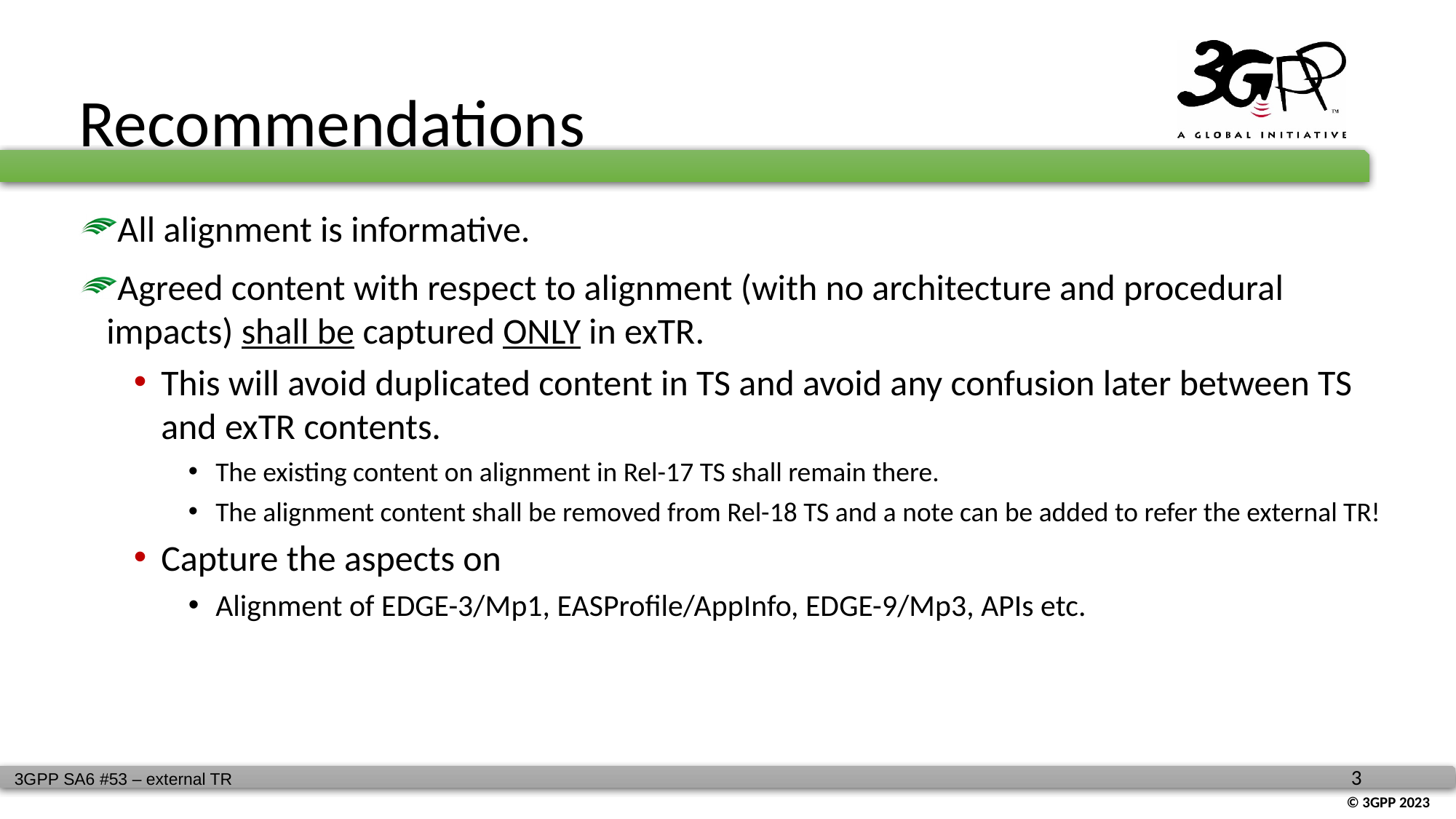

# Recommendations
All alignment is informative.
Agreed content with respect to alignment (with no architecture and procedural impacts) shall be captured ONLY in exTR.
This will avoid duplicated content in TS and avoid any confusion later between TS and exTR contents.
The existing content on alignment in Rel-17 TS shall remain there.
The alignment content shall be removed from Rel-18 TS and a note can be added to refer the external TR!
Capture the aspects on
Alignment of EDGE-3/Mp1, EASProfile/AppInfo, EDGE-9/Mp3, APIs etc.